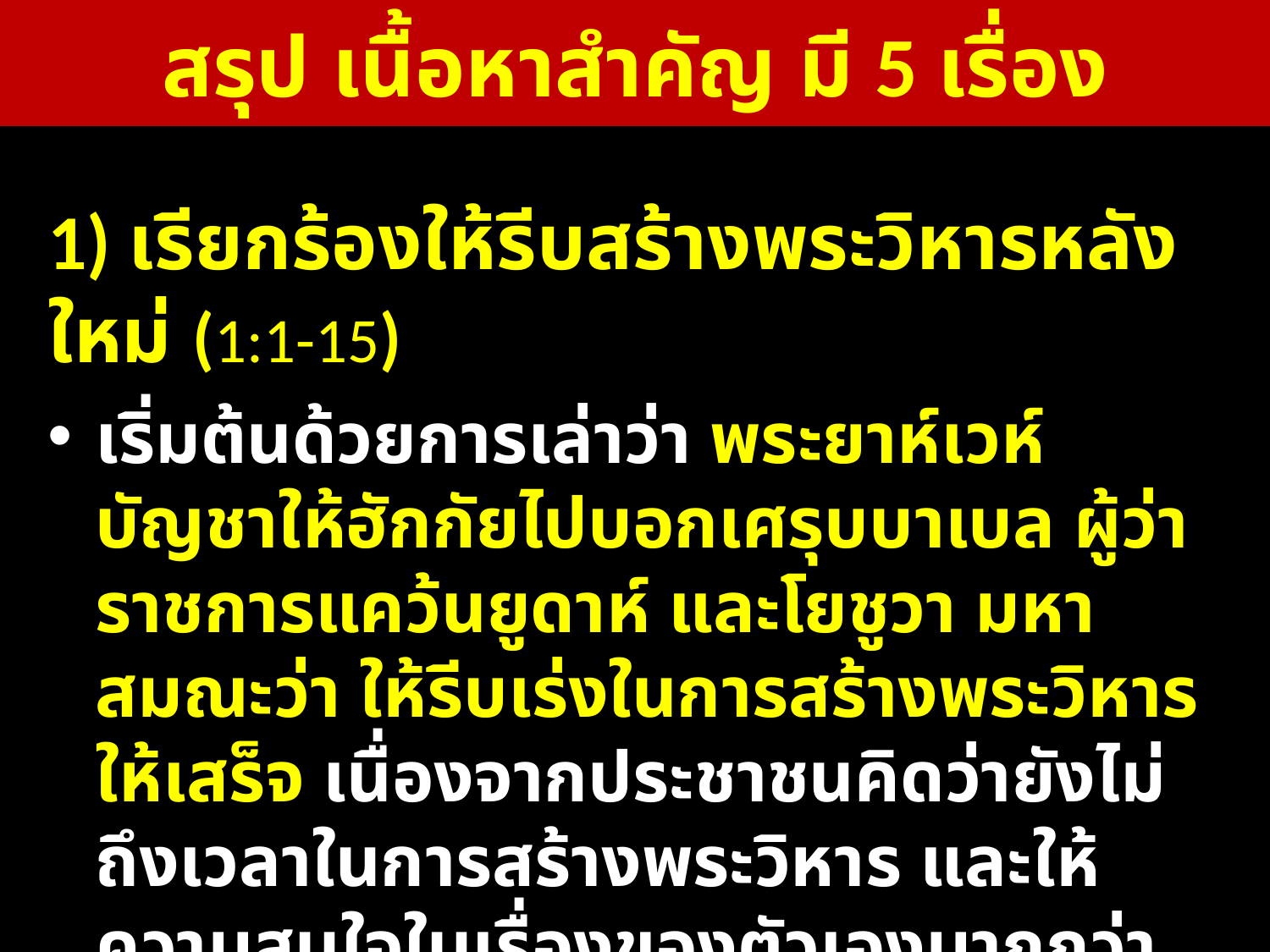

สรุป เนื้อหาสำคัญ มี 5 เรื่อง
1) เรียกร้องให้รีบสร้างพระวิหารหลังใหม่ (1:1-15)
เริ่มต้นด้วยการเล่าว่า พระยาห์เวห์บัญชาให้ฮักกัยไปบอกเศรุบบาเบล ผู้ว่าราชการแคว้นยูดาห์ และโยชูวา มหาสมณะว่า ให้รีบเร่งในการสร้างพระวิหารให้เสร็จ เนื่องจากประชาชนคิดว่ายังไม่ถึงเวลาในการสร้างพระวิหาร และให้ความสนใจในเรื่องของตัวเองมากกว่า เช่น สร้างบ้านที่อยู่อาศัย ทำมาหากิน